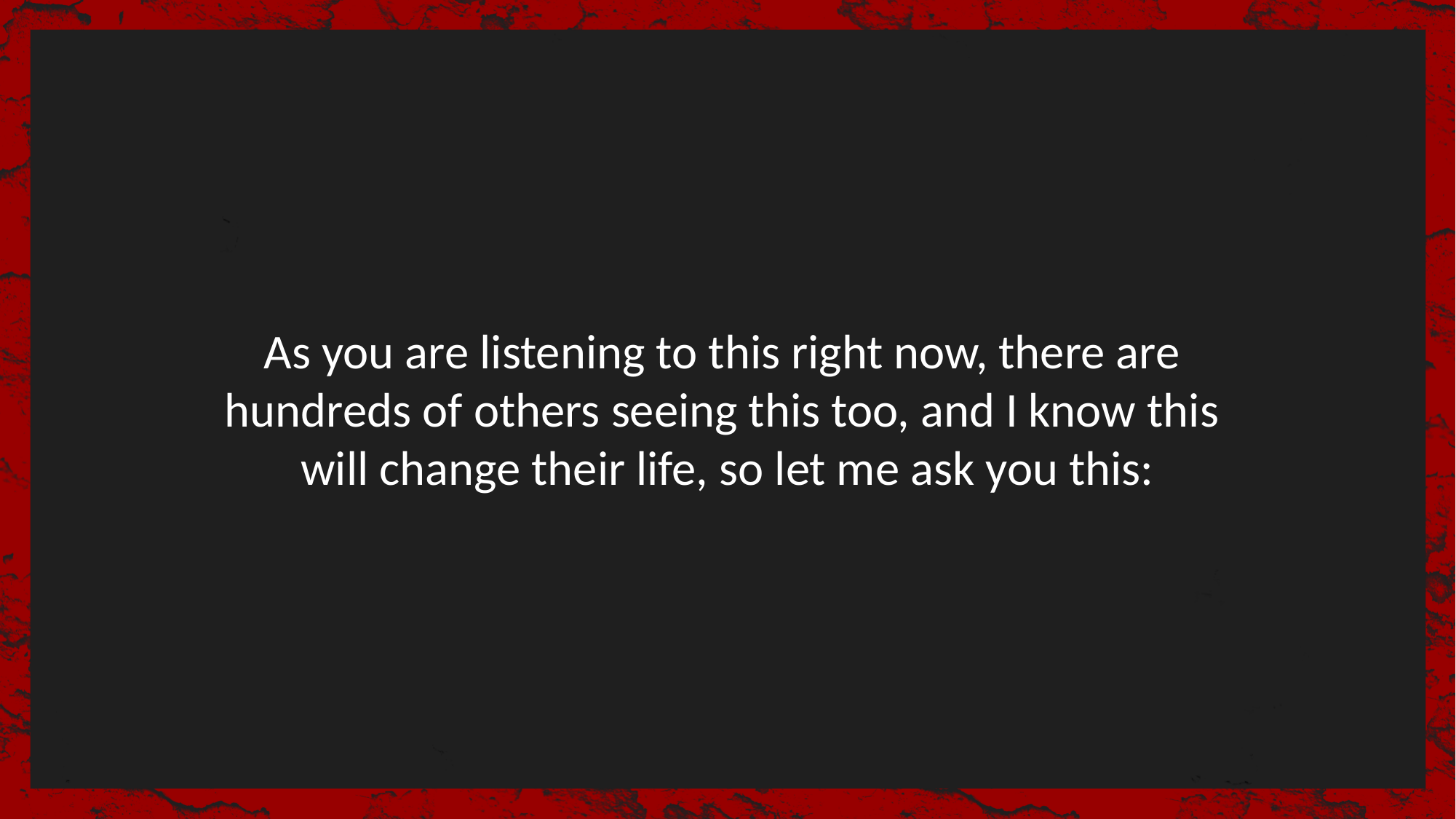

As you are listening to this right now, there are
hundreds of others seeing this too, and I know this
will change their life, so let me ask you this: